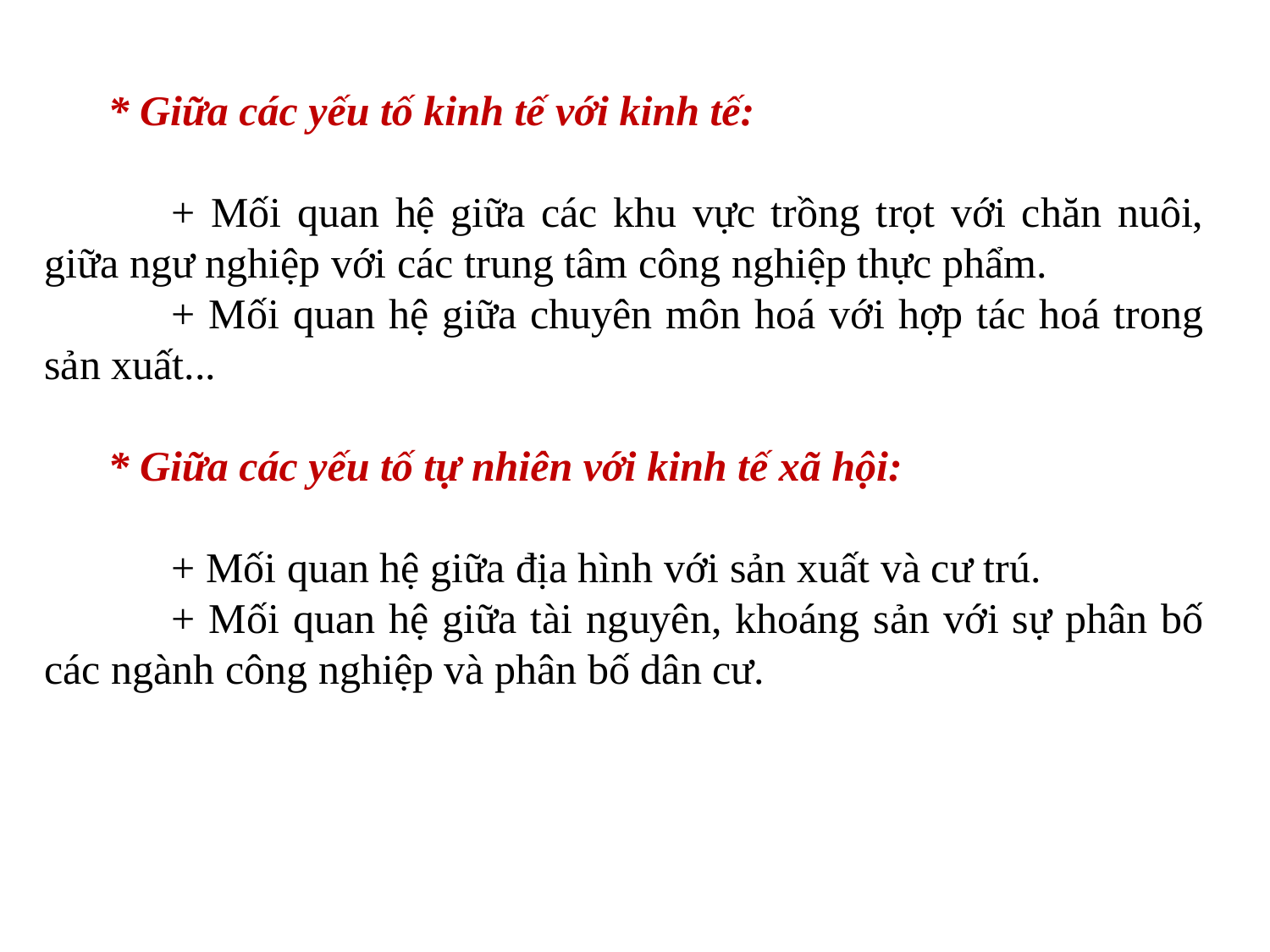

* Giữa các yếu tố kinh tế với kinh tế:

	+ Mối quan hệ giữa các khu vực trồng trọt với chăn nuôi, giữa ngư nghiệp với các trung tâm công nghiệp thực phẩm.
	+ Mối quan hệ giữa chuyên môn hoá với hợp tác hoá trong sản xuất...

* Giữa các yếu tố tự nhiên với kinh tế xã hội:

	+ Mối quan hệ giữa địa hình với sản xuất và cư trú.
	+ Mối quan hệ giữa tài nguyên, khoáng sản với sự phân bố các ngành công nghiệp và phân bố dân cư.